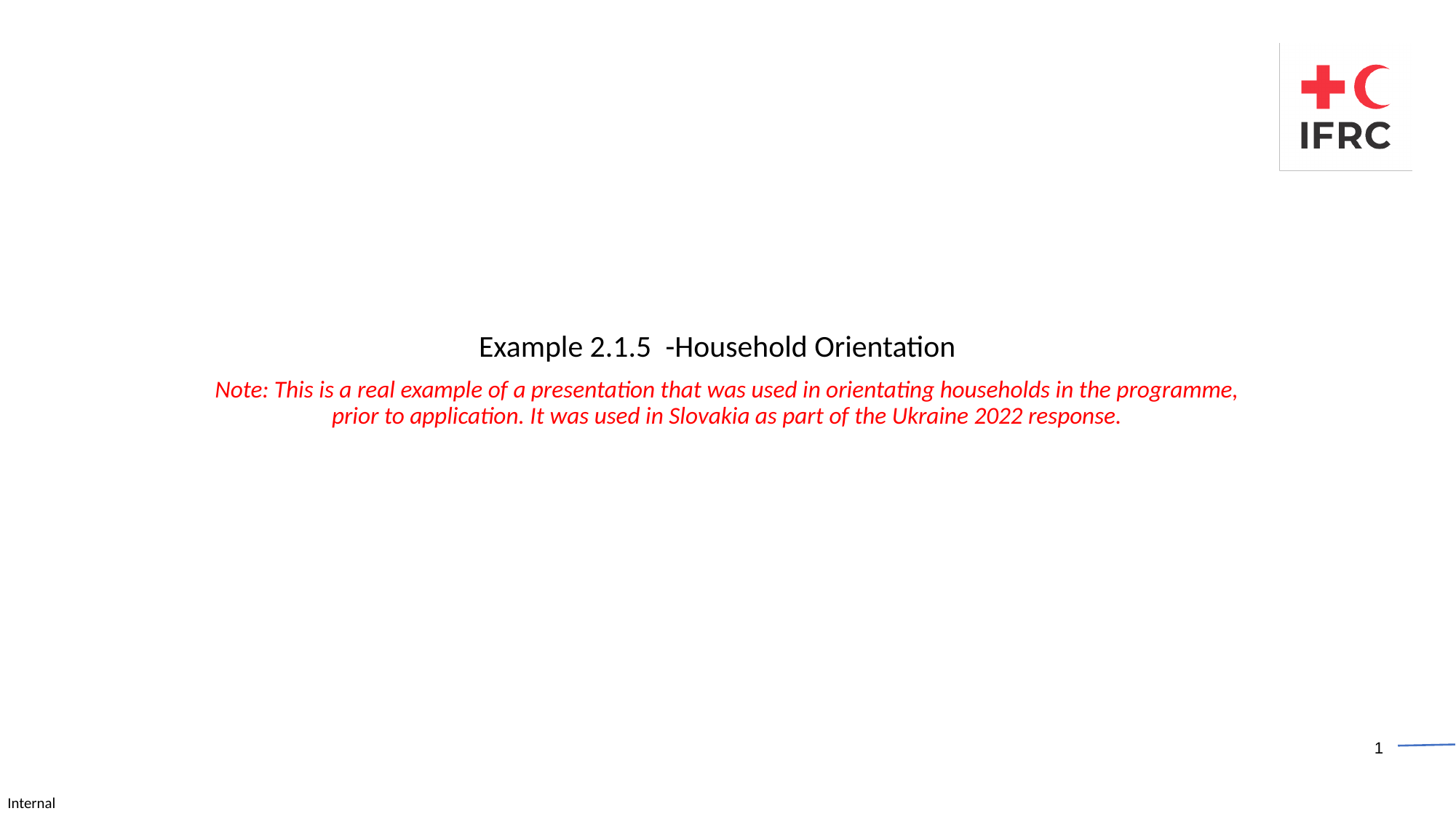

Example 2.1.5  -Household Orientation
Note: This is a real example of a presentation that was used in orientating households in the programme, prior to application. It was used in Slovakia as part of the Ukraine 2022 response.